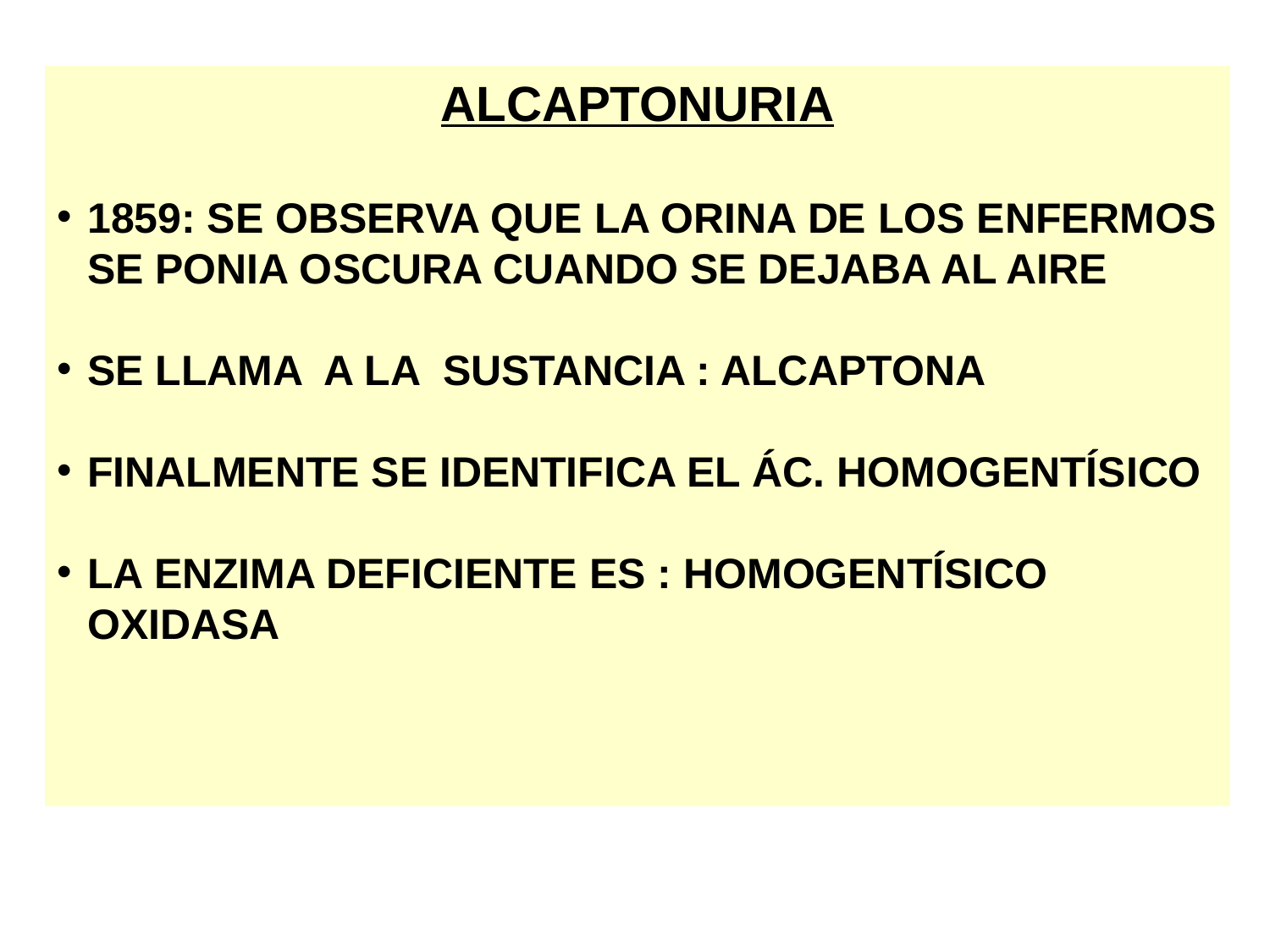

ALCAPTONURIA

1859: SE OBSERVA QUE LA ORINA DE LOS ENFERMOS SE PONIA OSCURA CUANDO SE DEJABA AL AIRE

SE LLAMA  A LA  SUSTANCIA : ALCAPTONA

FINALMENTE SE IDENTIFICA EL ÁC. HOMOGENTÍSICO

LA ENZIMA DEFICIENTE ES : HOMOGENTÍSICO OXIDASA